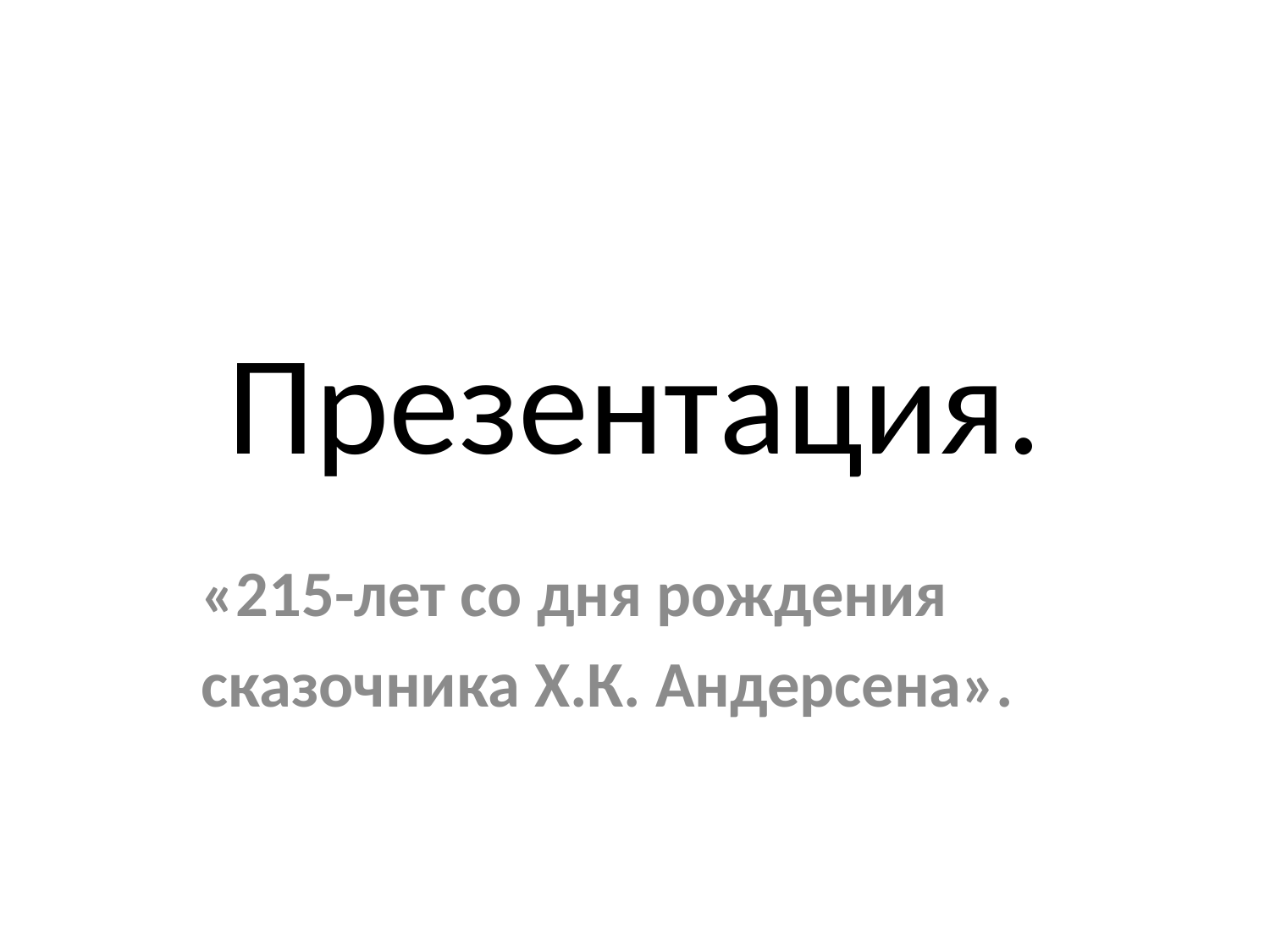

# Презентация.
«215-лет со дня рождения
сказочника Х.К. Андерсена».